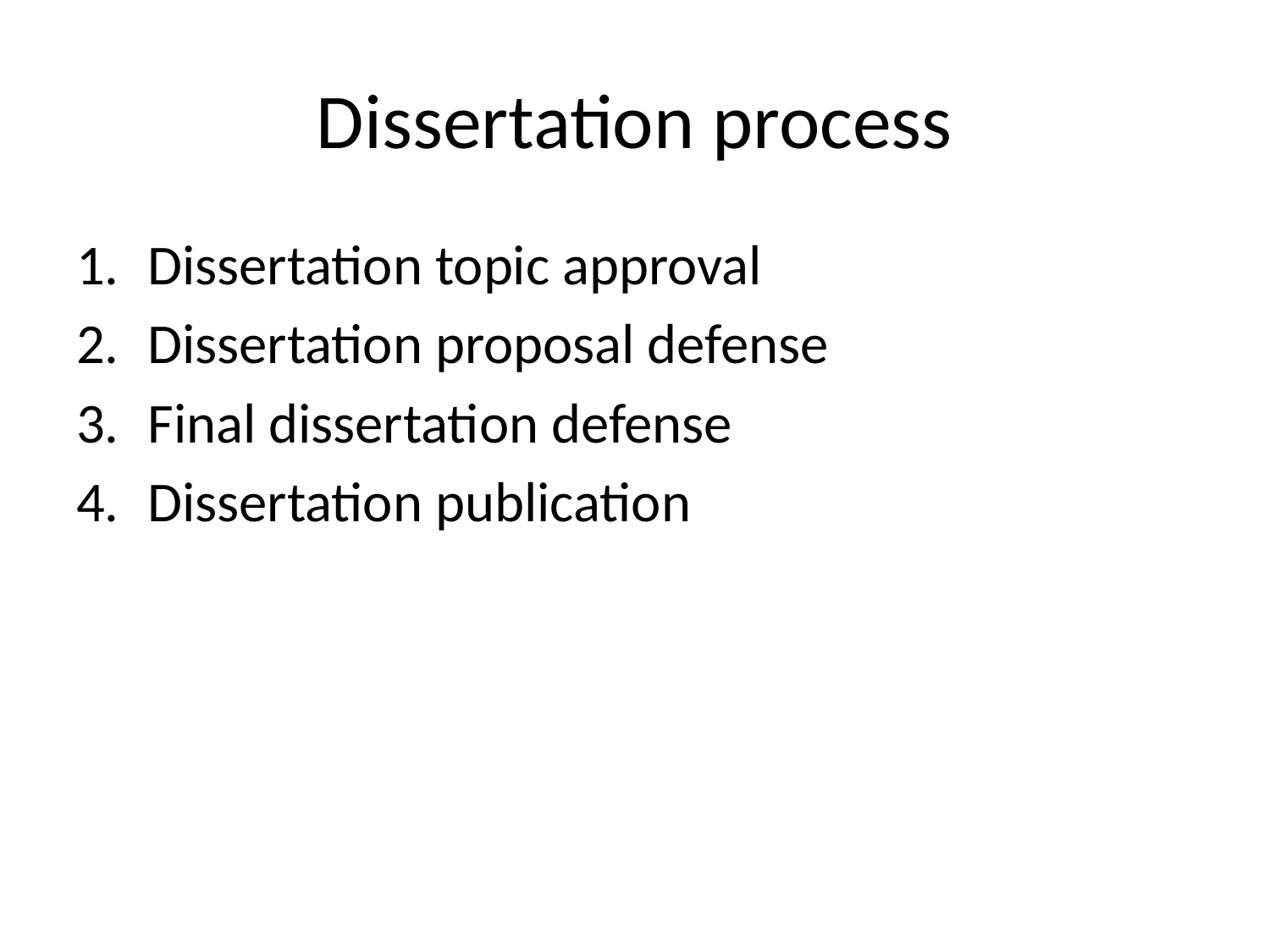

# Dissertation process
Dissertation topic approval
Dissertation proposal defense
Final dissertation defense
Dissertation publication